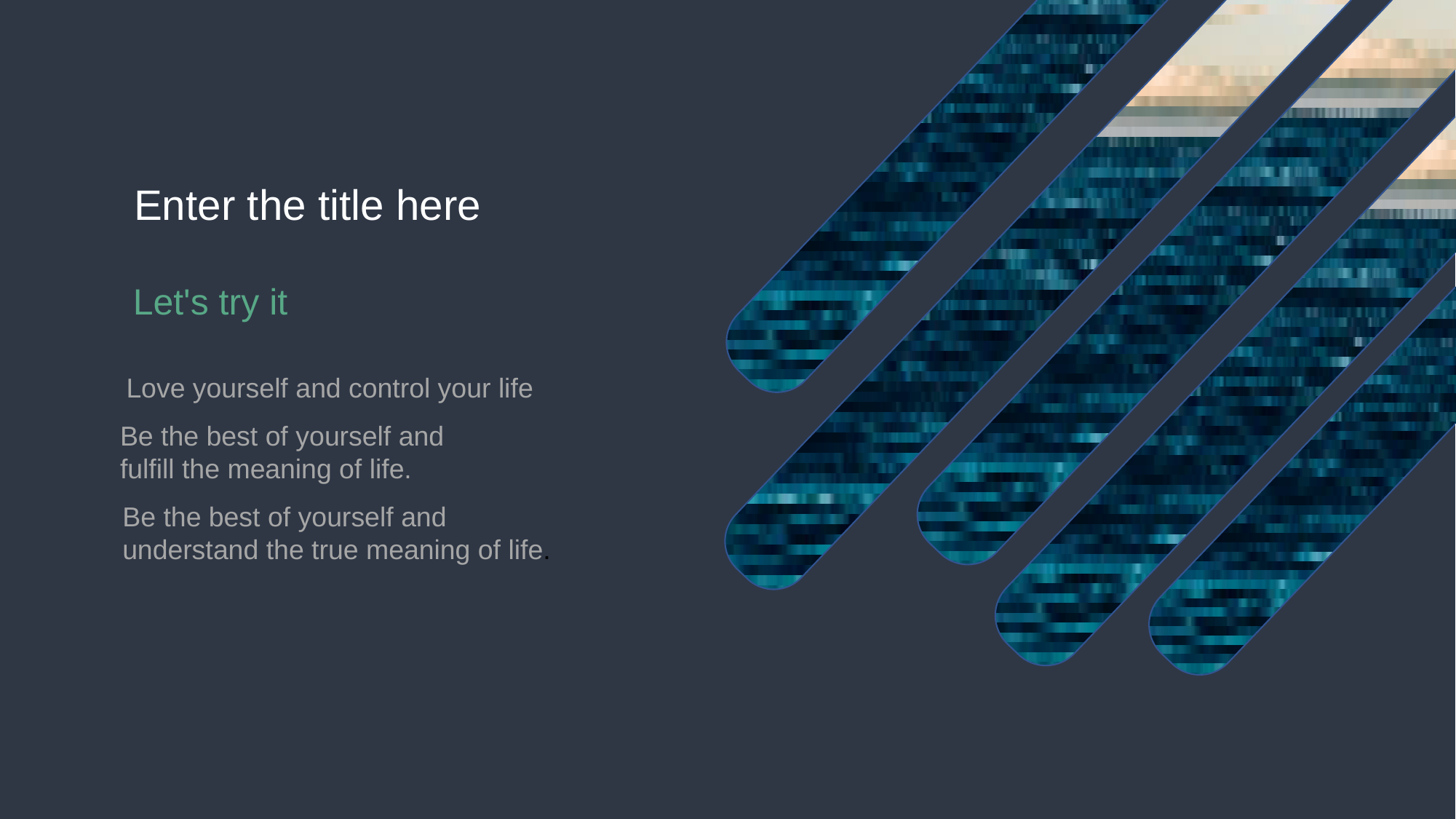

Enter the title here

Let's try it
Love yourself and control your life
Be the best of yourself and
fulfill the meaning of life.

Be the best of yourself and
understand the true meaning of life.